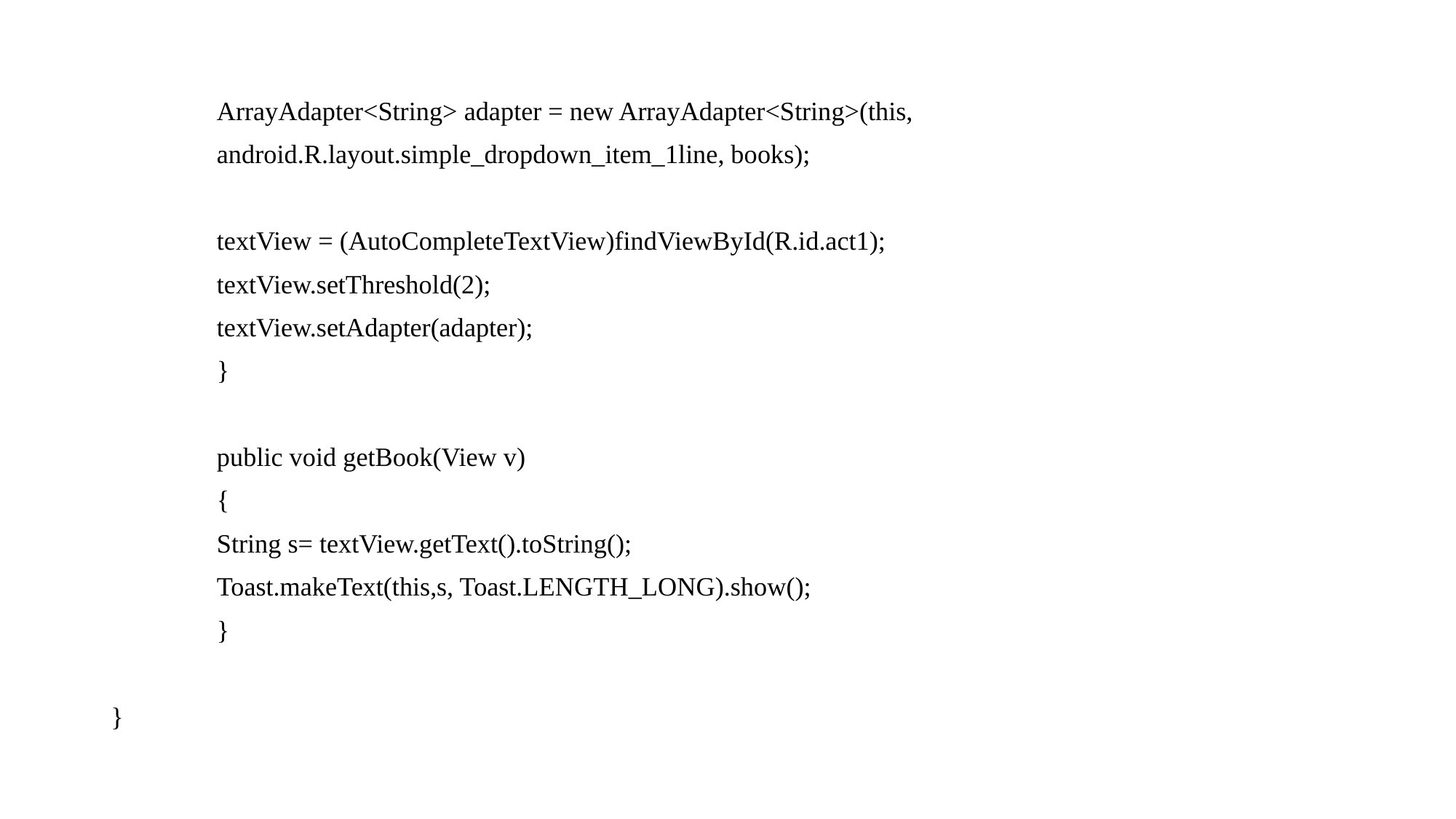

ArrayAdapter<String> adapter = new ArrayAdapter<String>(this,
				android.R.layout.simple_dropdown_item_1line, books);

		textView = (AutoCompleteTextView)findViewById(R.id.act1);
		textView.setThreshold(2);
		textView.setAdapter(adapter);
	}

	public void getBook(View v)
	{
		String s= textView.getText().toString();
		Toast.makeText(this,s, Toast.LENGTH_LONG).show();
	}

}